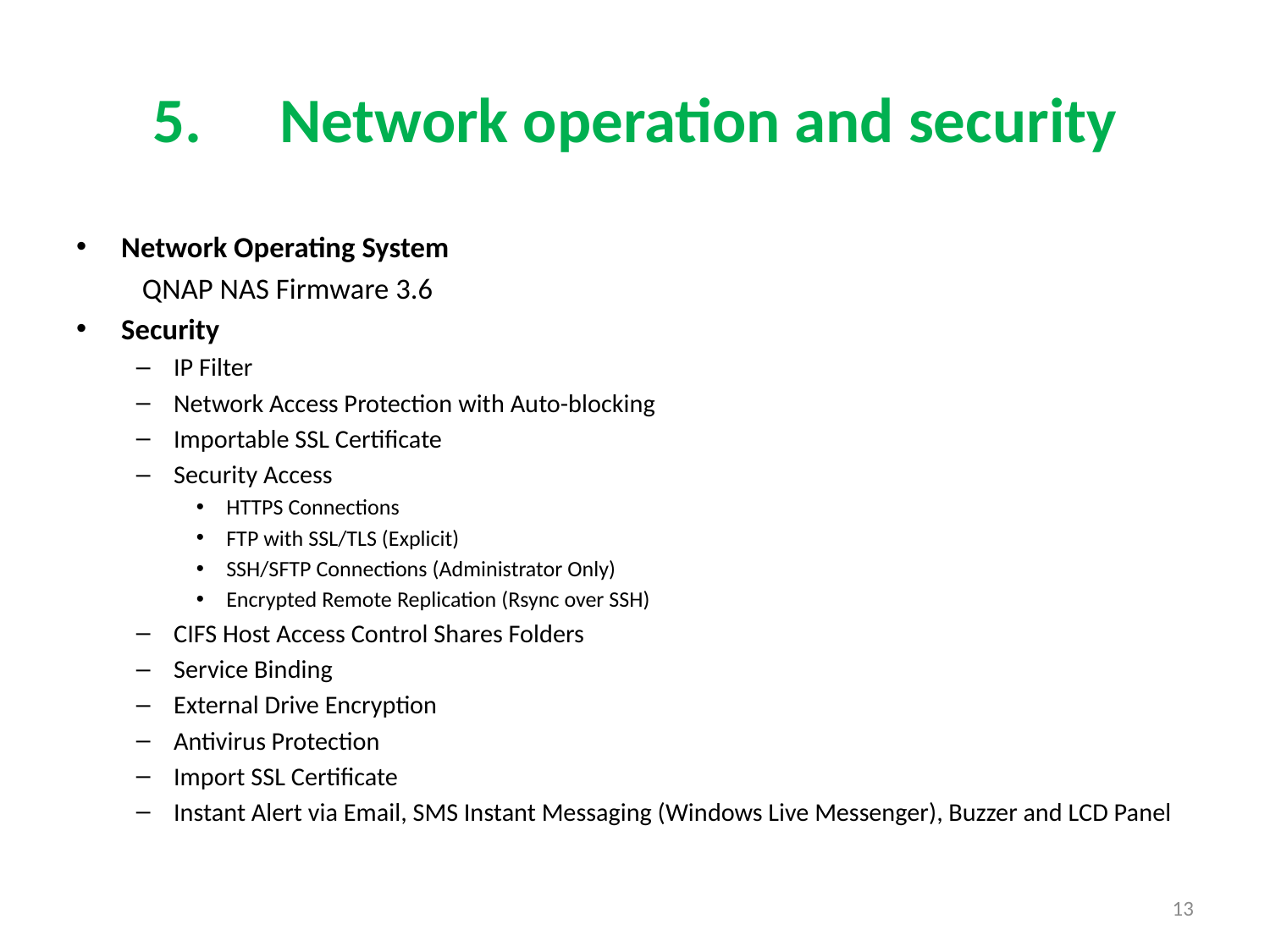

# 5.	Network operation and security
Network Operating System
	QNAP NAS Firmware 3.6
Security
IP Filter
Network Access Protection with Auto-blocking
Importable SSL Certificate
Security Access
HTTPS Connections
FTP with SSL/TLS (Explicit)
SSH/SFTP Connections (Administrator Only)
Encrypted Remote Replication (Rsync over SSH)
CIFS Host Access Control Shares Folders
Service Binding
External Drive Encryption
Antivirus Protection
Import SSL Certificate
Instant Alert via Email, SMS Instant Messaging (Windows Live Messenger), Buzzer and LCD Panel

13